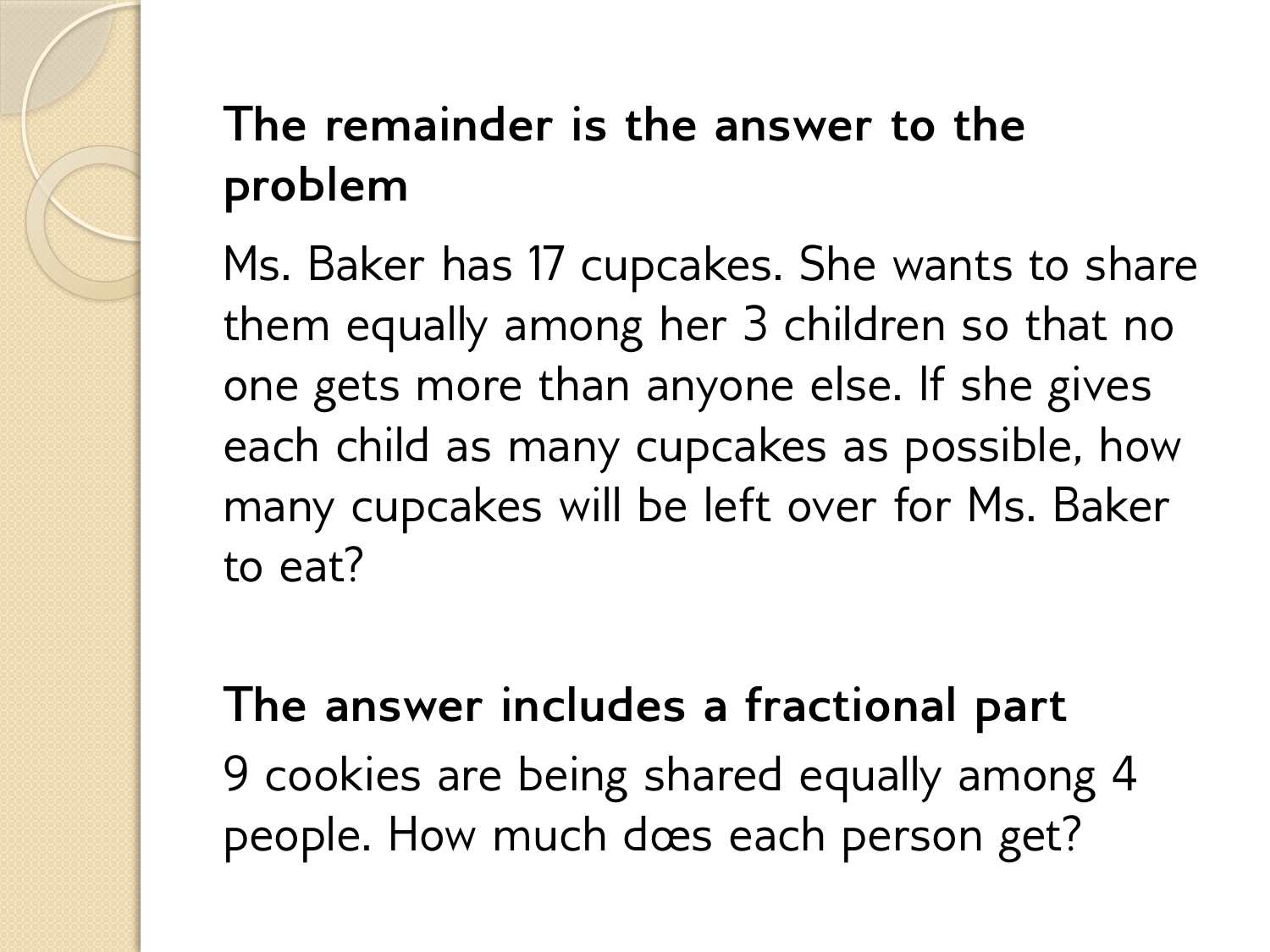

The remainder is the answer to the problem
Ms. Baker has 17 cupcakes. She wants to share them equally among her 3 children so that no one gets more than anyone else. If she gives each child as many cupcakes as possible, how many cupcakes will be left over for Ms. Baker to eat?

The answer includes a fractional part
9 cookies are being shared equally among 4 people. How much does each person get?